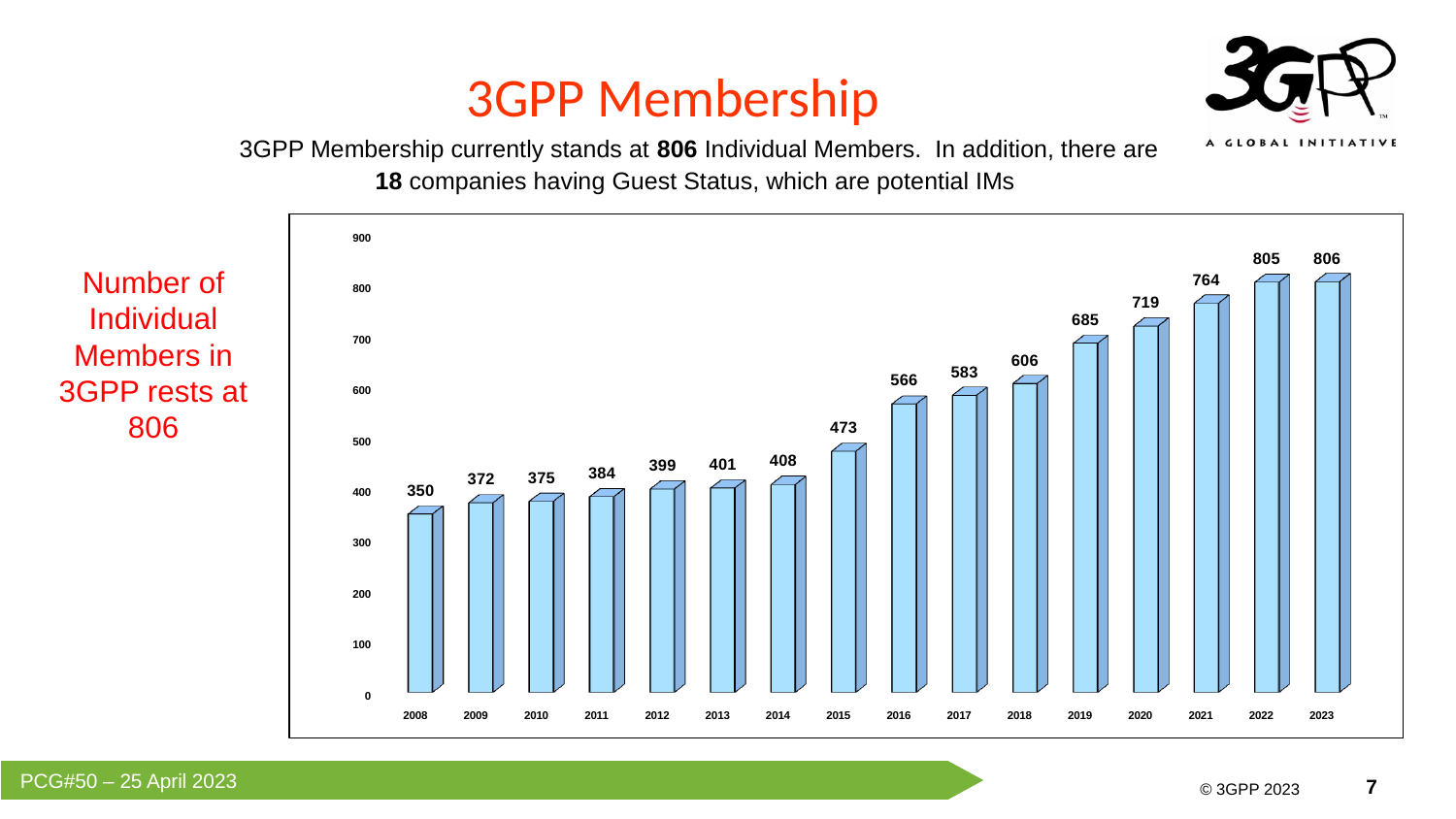

# 3GPP Membership
3GPP Membership currently stands at 806 Individual Members.  In addition, there are 18 companies having Guest Status, which are potential IMs

[unsupported chart]

Number of Individual Members in 3GPP rests at 806